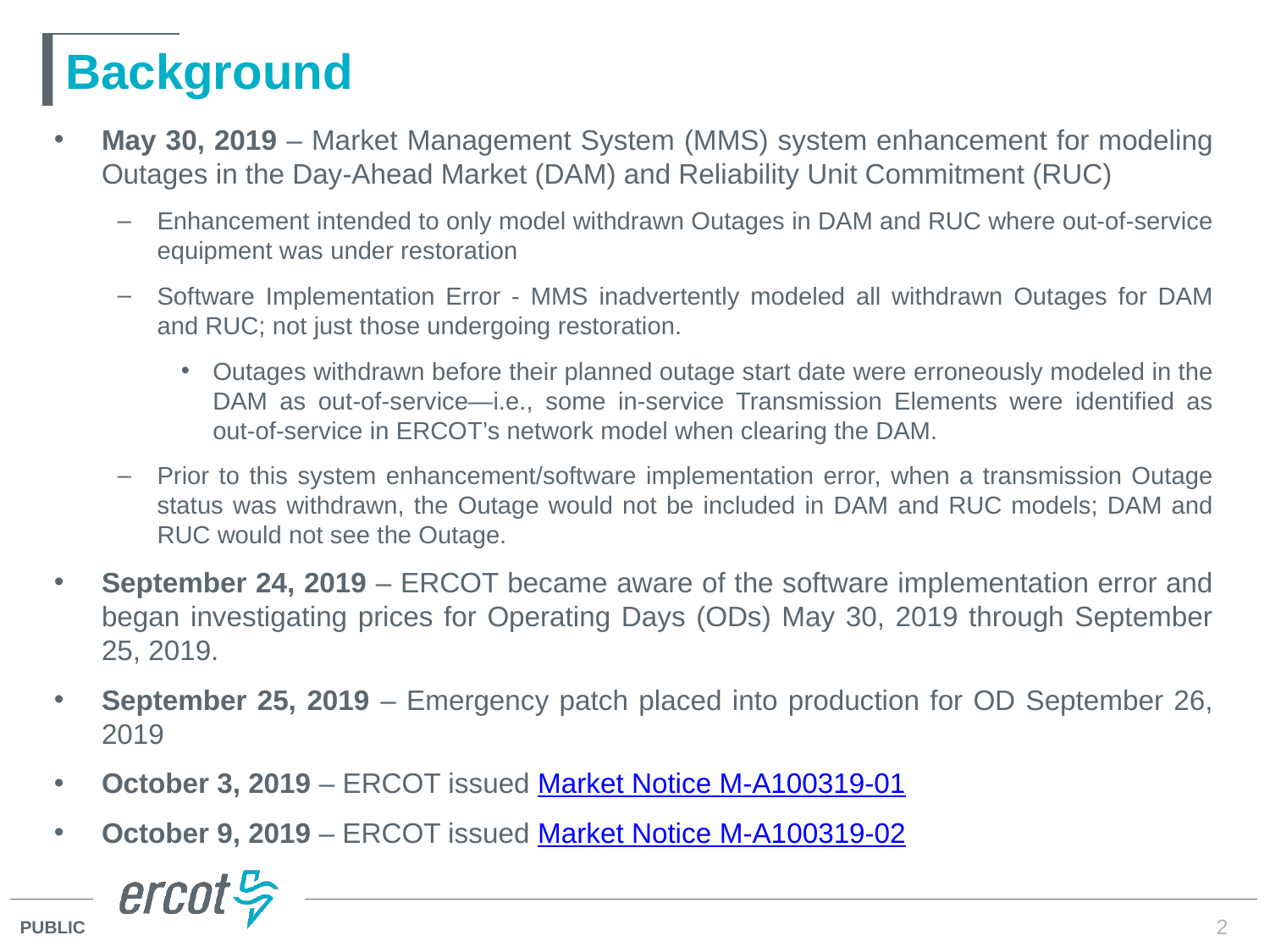

# Background
May 30, 2019 – Market Management System (MMS) system enhancement for modeling Outages in the Day-Ahead Market (DAM) and Reliability Unit Commitment (RUC)
Enhancement intended to only model withdrawn Outages in DAM and RUC where out-of-service equipment was under restoration
Software Implementation Error - MMS inadvertently modeled all withdrawn Outages for DAM and RUC; not just those undergoing restoration.
Outages withdrawn before their planned outage start date were erroneously modeled in the DAM as out-of-service—i.e., some in-service Transmission Elements were identified as out-of-service in ERCOT’s network model when clearing the DAM.
Prior to this system enhancement/software implementation error, when a transmission Outage status was withdrawn, the Outage would not be included in DAM and RUC models; DAM and RUC would not see the Outage.
September 24, 2019 – ERCOT became aware of the software implementation error and began investigating prices for Operating Days (ODs) May 30, 2019 through September 25, 2019.
September 25, 2019 – Emergency patch placed into production for OD September 26, 2019
October 3, 2019 – ERCOT issued Market Notice M-A100319-01
October 9, 2019 – ERCOT issued Market Notice M-A100319-02

2